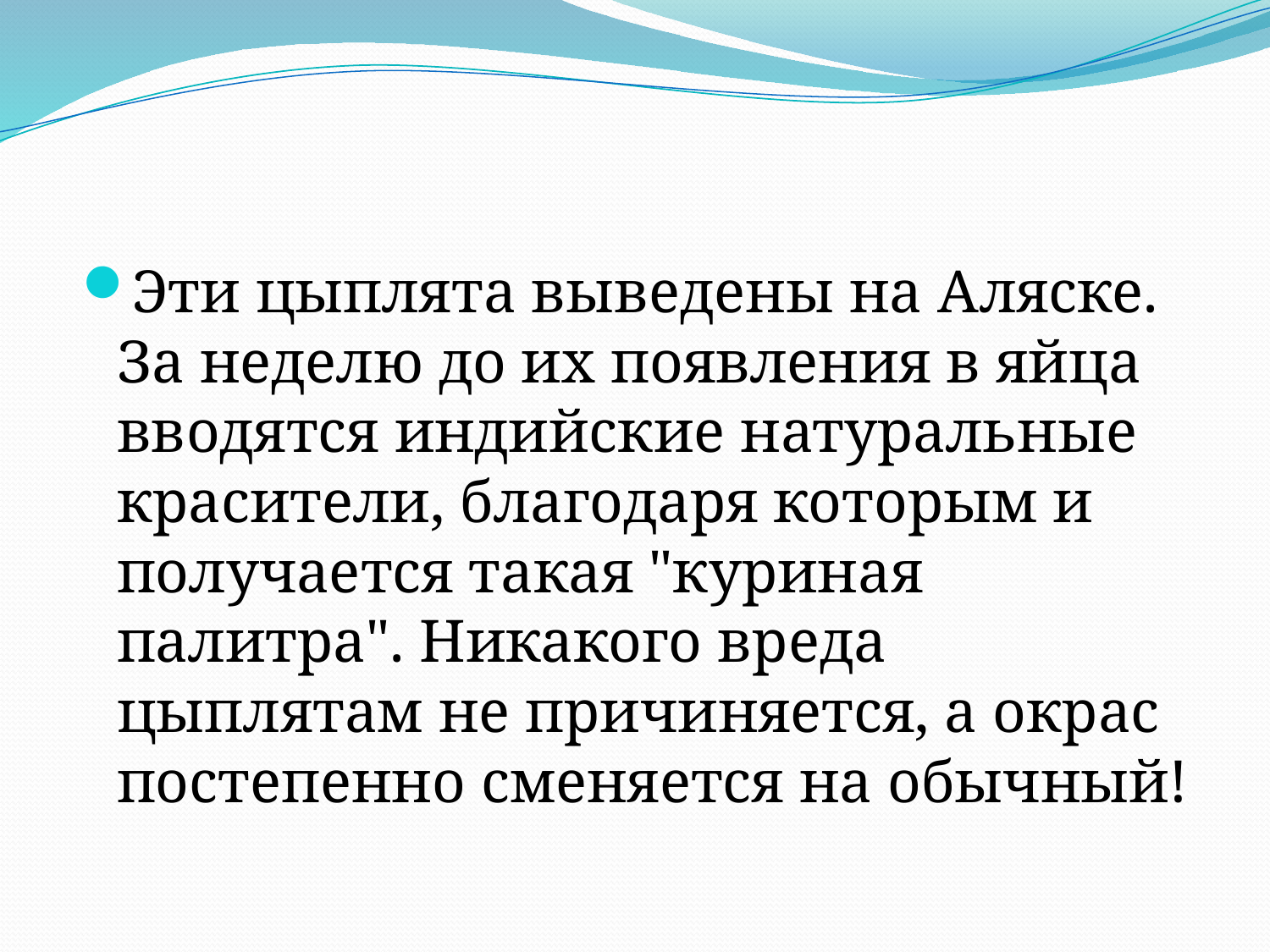

#
Эти цыплята выведены на Аляске. За неделю до их появления в яйца вводятся индийские натуральные красители, благодаря которым и получается такая "куриная палитра". Никакого вреда цыплятам не причиняется, а окрас постепенно сменяется на обычный!